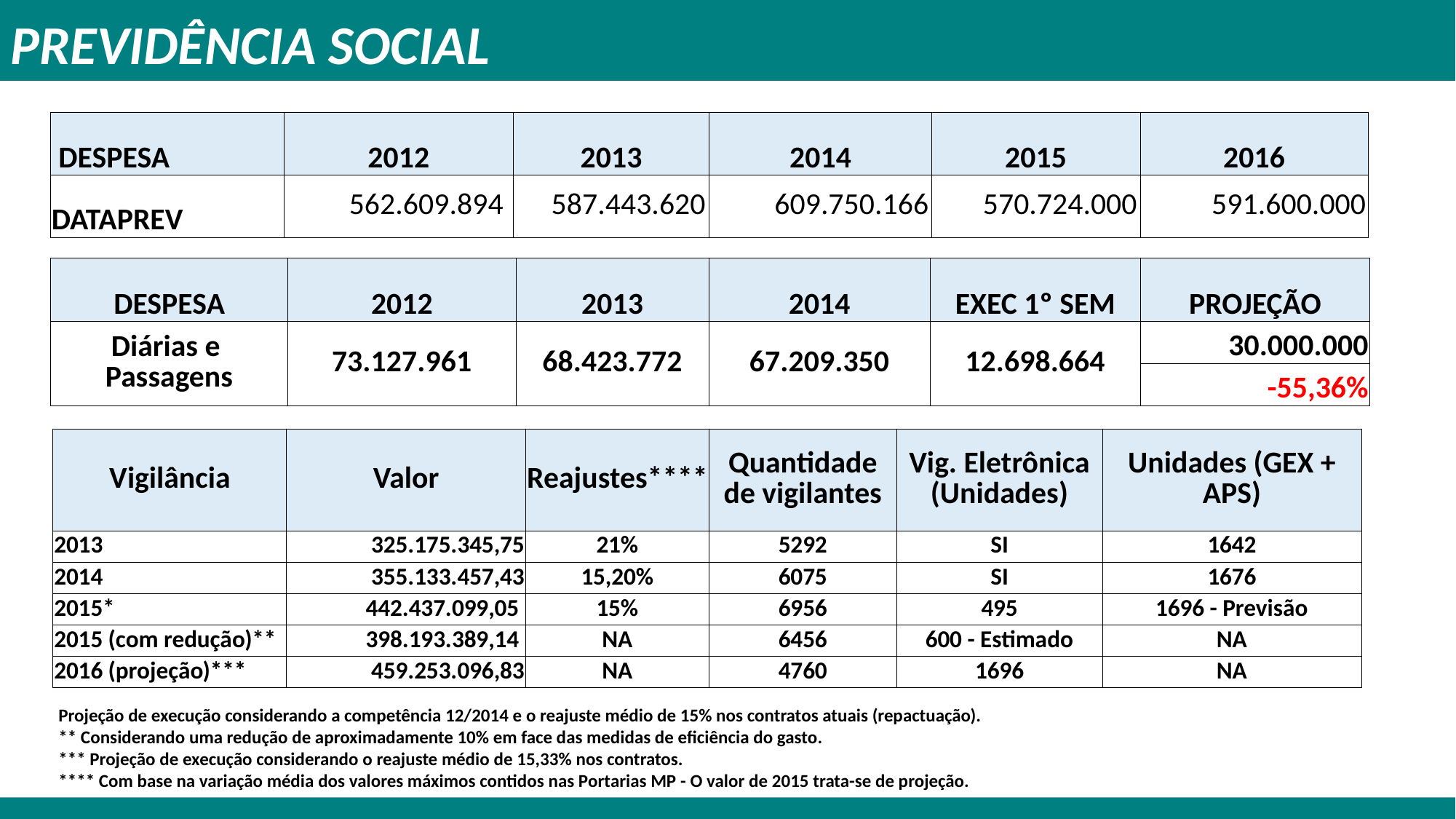

PREVIDÊNCIA SOCIAL

| DESPESA | 2012 | 2013 | 2014 | 2015 | 2016 |
| --- | --- | --- | --- | --- | --- |
| DATAPREV | 562.609.894 | 587.443.620 | 609.750.166 | 570.724.000 | 591.600.000 |
| DESPESA | 2012 | 2013 | 2014 | EXEC 1º SEM | PROJEÇÃO |
| --- | --- | --- | --- | --- | --- |
| Diárias e Passagens | 73.127.961 | 68.423.772 | 67.209.350 | 12.698.664 | 30.000.000 |
|  |  |  |  |  | -55,36% |
| Vigilância | Valor | Reajustes\*\*\*\* | Quantidade de vigilantes | Vig. Eletrônica (Unidades) | Unidades (GEX + APS) |
| --- | --- | --- | --- | --- | --- |
| 2013 | 325.175.345,75 | 21% | 5292 | SI | 1642 |
| 2014 | 355.133.457,43 | 15,20% | 6075 | SI | 1676 |
| 2015\* | 442.437.099,05 | 15% | 6956 | 495 | 1696 - Previsão |
| 2015 (com redução)\*\* | 398.193.389,14 | NA | 6456 | 600 - Estimado | NA |
| 2016 (projeção)\*\*\* | 459.253.096,83 | NA | 4760 | 1696 | NA |
Projeção de execução considerando a competência 12/2014 e o reajuste médio de 15% nos contratos atuais (repactuação).
** Considerando uma redução de aproximadamente 10% em face das medidas de eficiência do gasto.
*** Projeção de execução considerando o reajuste médio de 15,33% nos contratos.
**** Com base na variação média dos valores máximos contidos nas Portarias MP - O valor de 2015 trata-se de projeção.